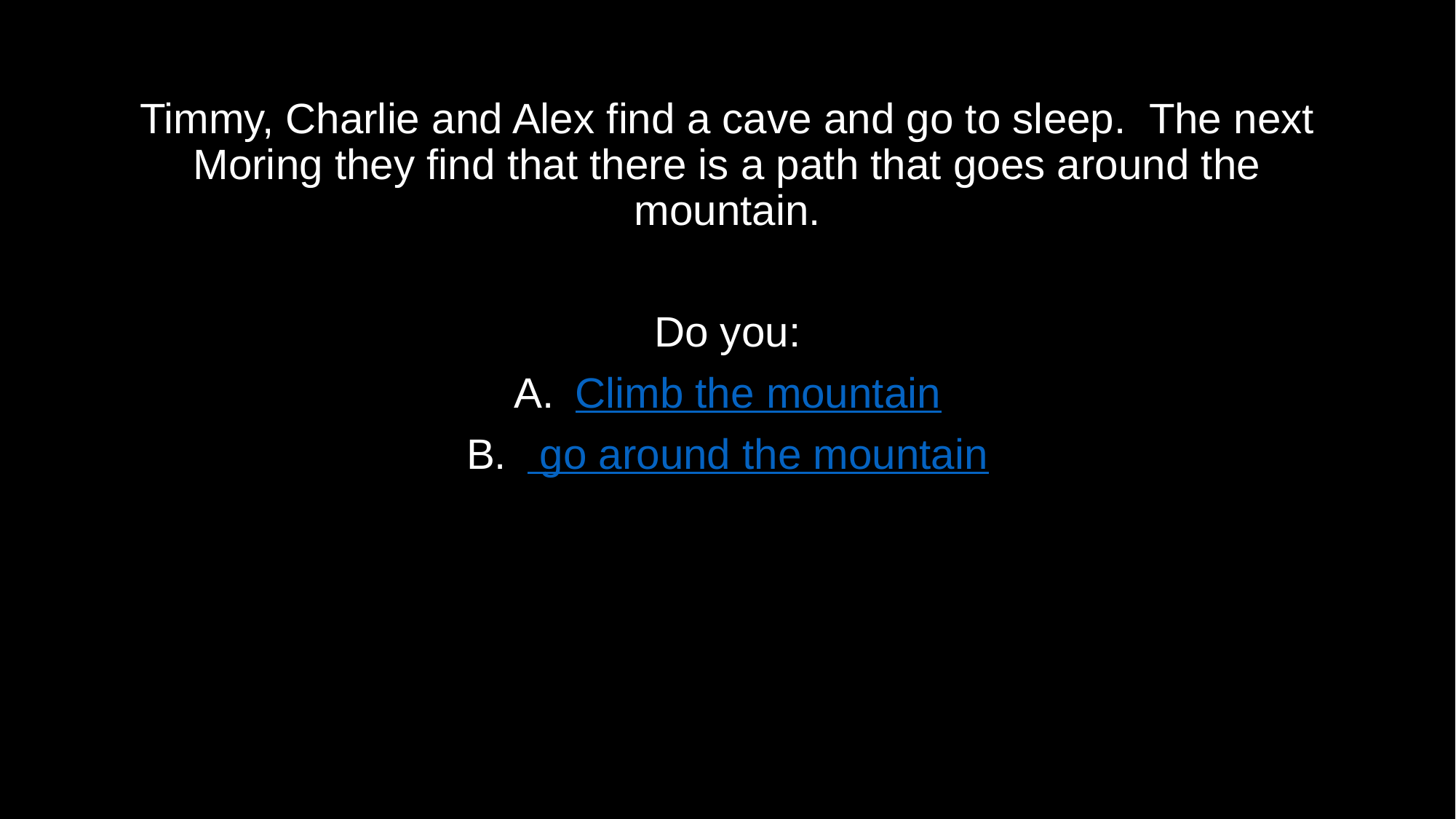

Timmy, Charlie and Alex find a cave and go to sleep.  The next Moring they find that there is a path that goes around the mountain.

Do you:
Climb the mountain
 go around the mountain